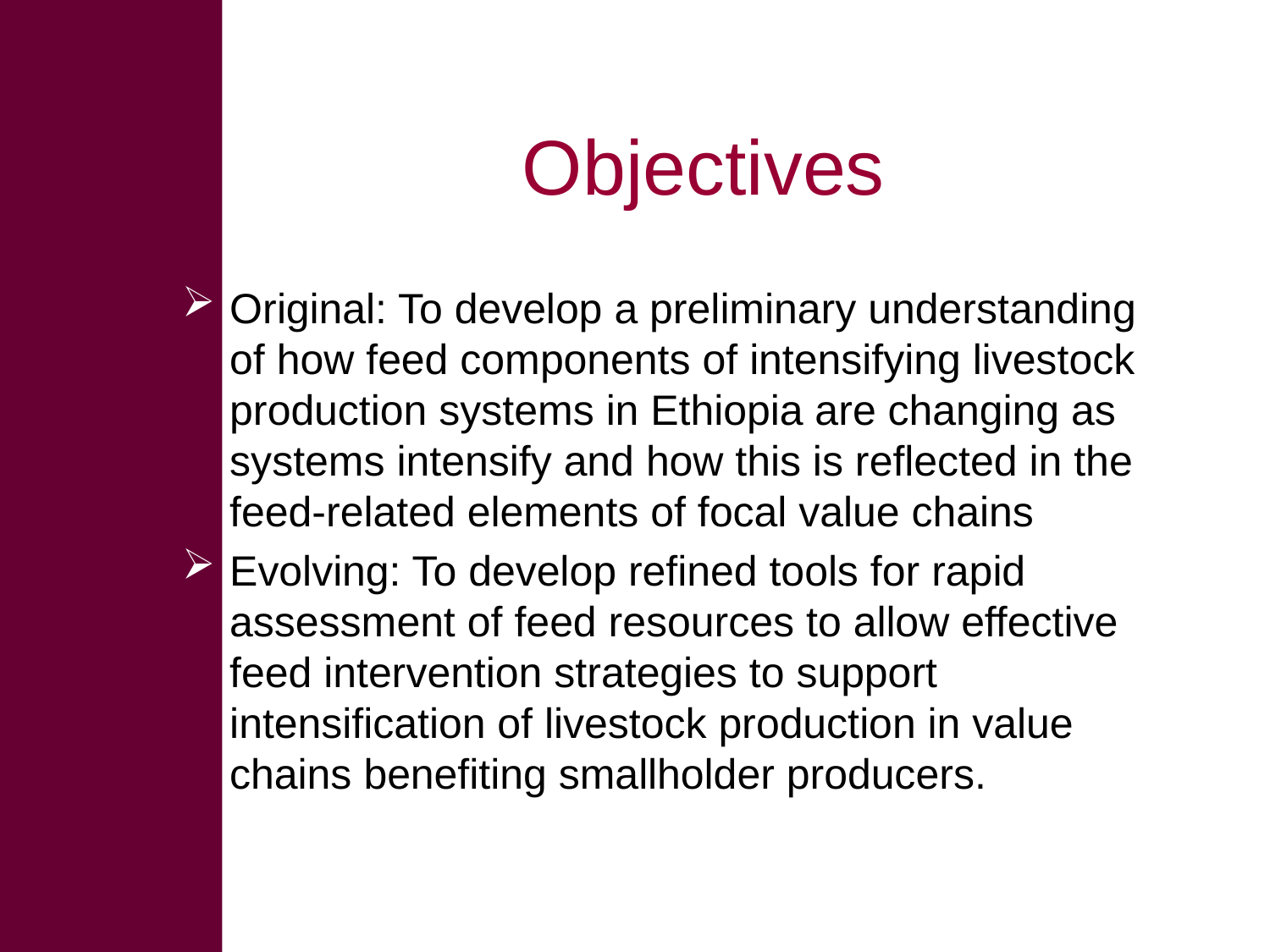

# Objectives
Original: To develop a preliminary understanding of how feed components of intensifying livestock production systems in Ethiopia are changing as systems intensify and how this is reflected in the feed-related elements of focal value chains
Evolving: To develop refined tools for rapid assessment of feed resources to allow effective feed intervention strategies to support intensification of livestock production in value chains benefiting smallholder producers.